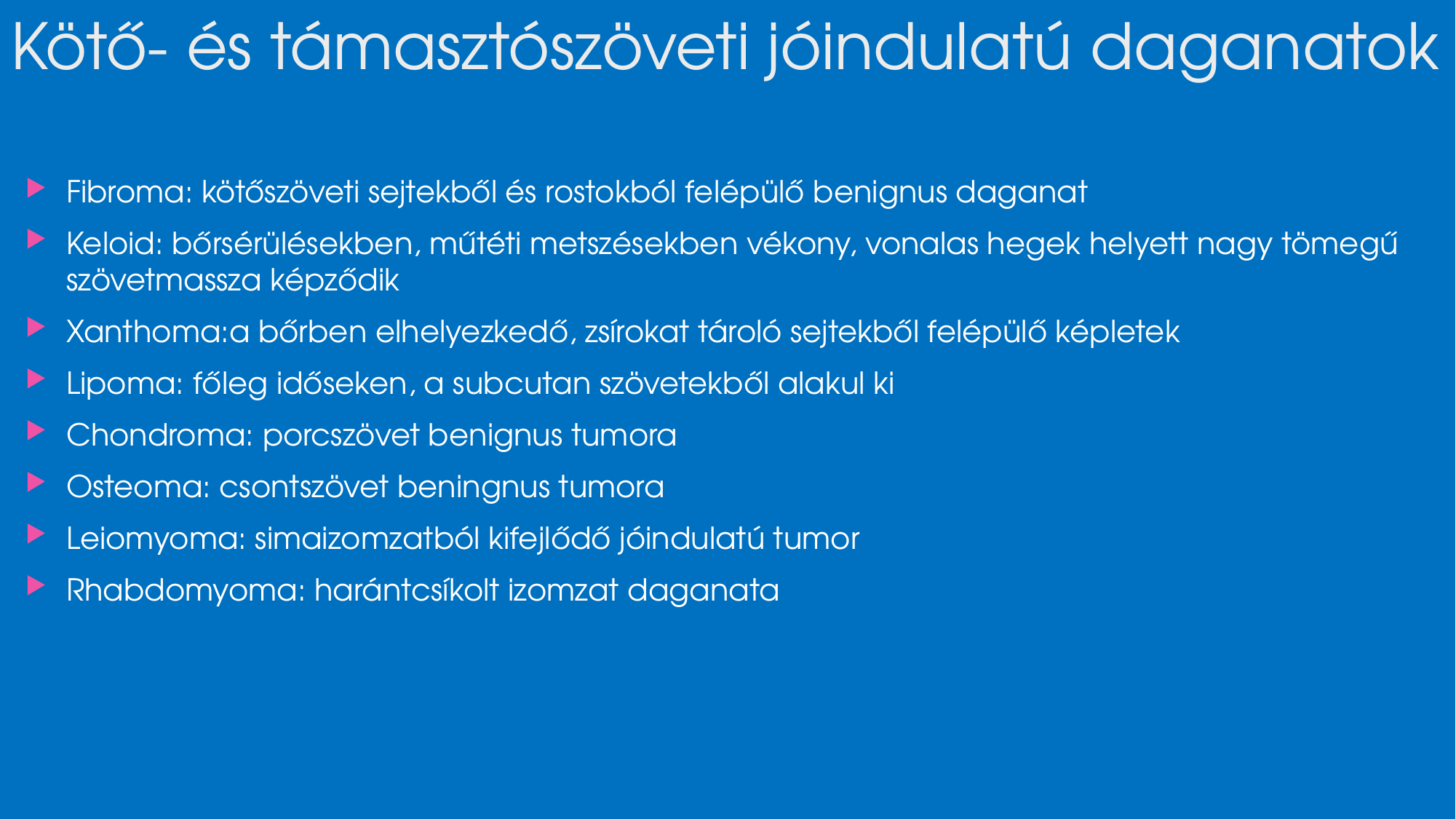

# Kötő- és támasztószöveti jóindulatú daganatok
Fibroma: kötőszöveti sejtekből és rostokból felépülő benignus daganat
Keloid: bőrsérülésekben, műtéti metszésekben vé­kony, vonalas hegek helyett nagy tömegű szövetmassza képződik
Xanthoma:a bőrben elhelyezkedő, zsírokat tároló sejtekből felépülő képletek
Lipoma: főleg időseken, a subcutan szövetekből alakul ki
Chondroma: porcszövet benignus tumora
Osteoma: csontszövet beningnus tumora
Leiomyoma: simaizomzatból kifejlő­dő jóindulatú tumor
Rhabdomyoma: harántcsíkolt izomzat daganata